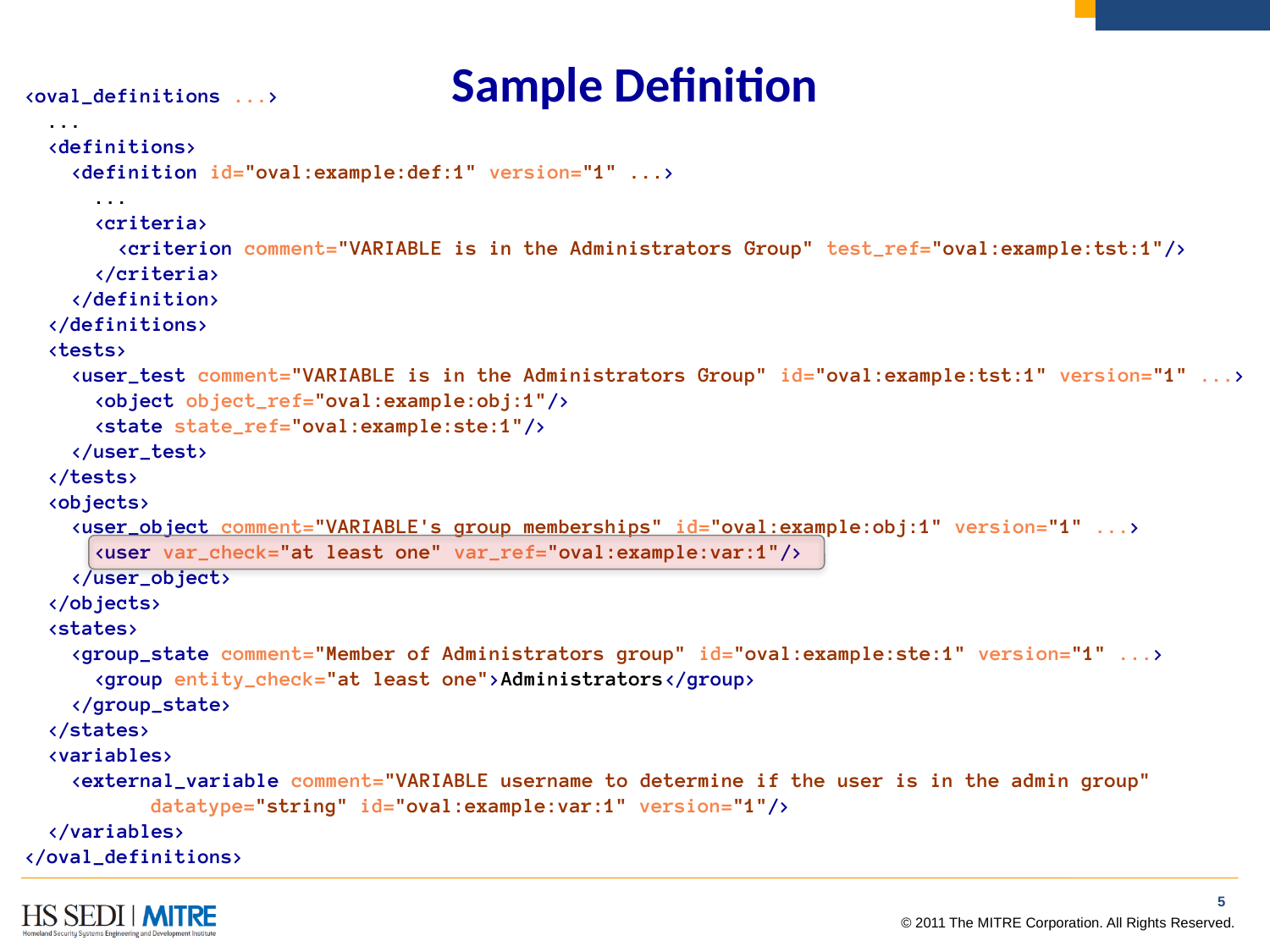

# Sample Definition
<oval_definitions ...>
  ...
  <definitions>
    <definition id="oval:example:def:1" version="1" ...>
      ...
      <criteria>
        <criterion comment="VARIABLE is in the Administrators Group" test_ref="oval:example:tst:1"/>
      </criteria>
    </definition>
  </definitions>
  <tests>
    <user_test comment="VARIABLE is in the Administrators Group" id="oval:example:tst:1" version="1" ...>
      <object object_ref="oval:example:obj:1"/>
      <state state_ref="oval:example:ste:1"/>
    </user_test>
  </tests>
  <objects>
    <user_object comment="VARIABLE's group memberships" id="oval:example:obj:1" version="1" ...>
      <user var_check="at least one" var_ref="oval:example:var:1"/>
    </user_object>
  </objects>
  <states>
    <group_state comment="Member of Administrators group" id="oval:example:ste:1" version="1" ...>
      <group entity_check="at least one">Administrators</group>
    </group_state>
  </states>
  <variables>
    <external_variable comment="VARIABLE username to determine if the user is in the admin group"      	datatype="string" id="oval:example:var:1" version="1"/>
  </variables>
</oval_definitions>

5